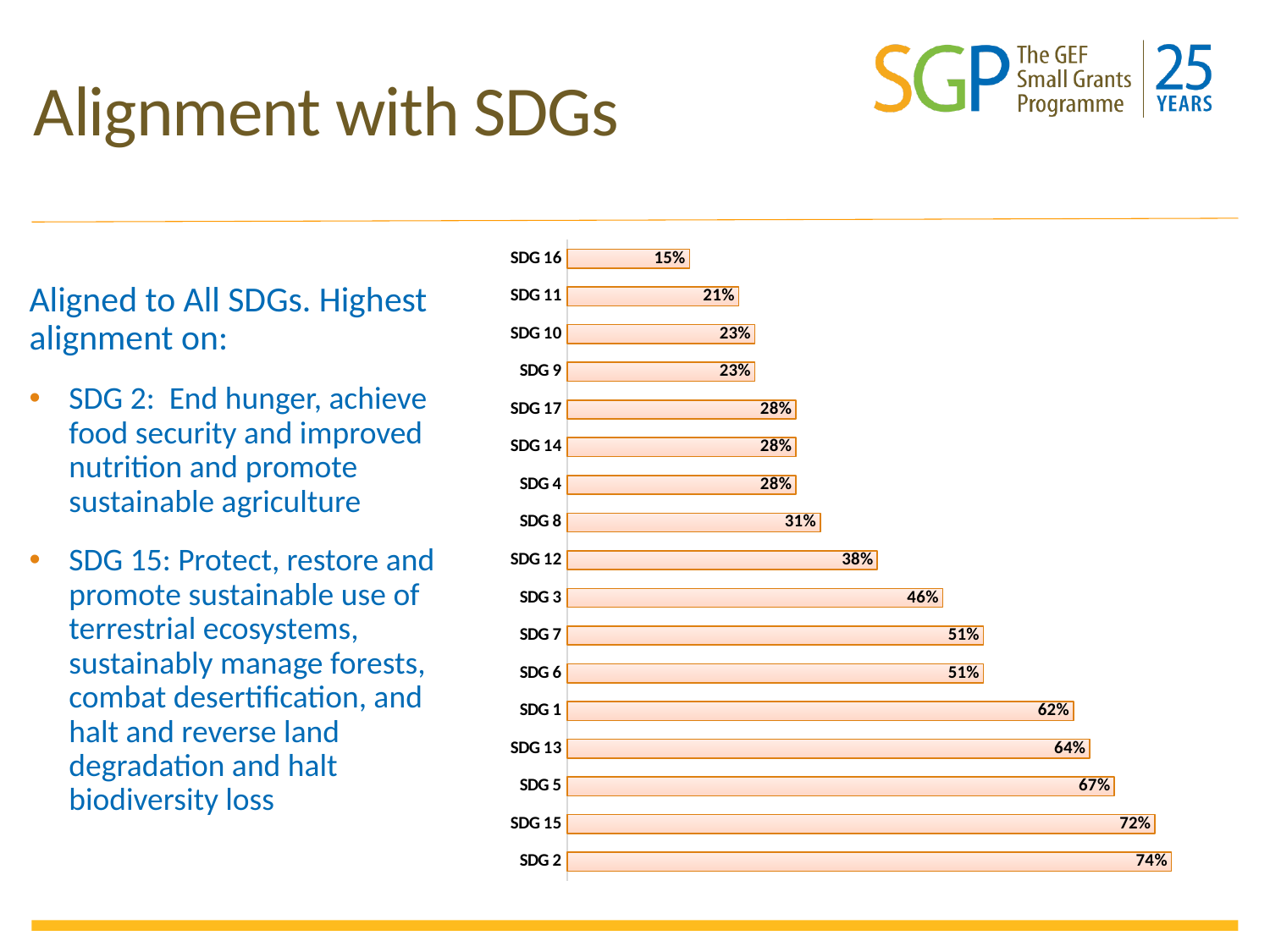

# Alignment with SDGs

### Chart

| Category |  |
|---|---|
| SDG 2 | 0.74 |
| SDG 15 | 0.72 |
| SDG 5 | 0.67 |
| SDG 13 | 0.64 |
| SDG 1 | 0.62 |
| SDG 6 | 0.51 |
| SDG 7 | 0.51 |
| SDG 3 | 0.46 |
| SDG 12 | 0.38 |
| SDG 8 | 0.31 |
| SDG 4 | 0.28 |
| SDG 14 | 0.28 |
| SDG 17 | 0.28 |
| SDG 9 | 0.23 |
| SDG 10 | 0.23 |
| SDG 11 | 0.21 |
| SDG 16 | 0.15 |
Aligned to All SDGs. Highest alignment on:
SDG 2:  End hunger, achieve food security and improved nutrition and promote sustainable agriculture
SDG 15: Protect, restore and promote sustainable use of terrestrial ecosystems, sustainably manage forests, combat desertification, and halt and reverse land degradation and halt biodiversity loss